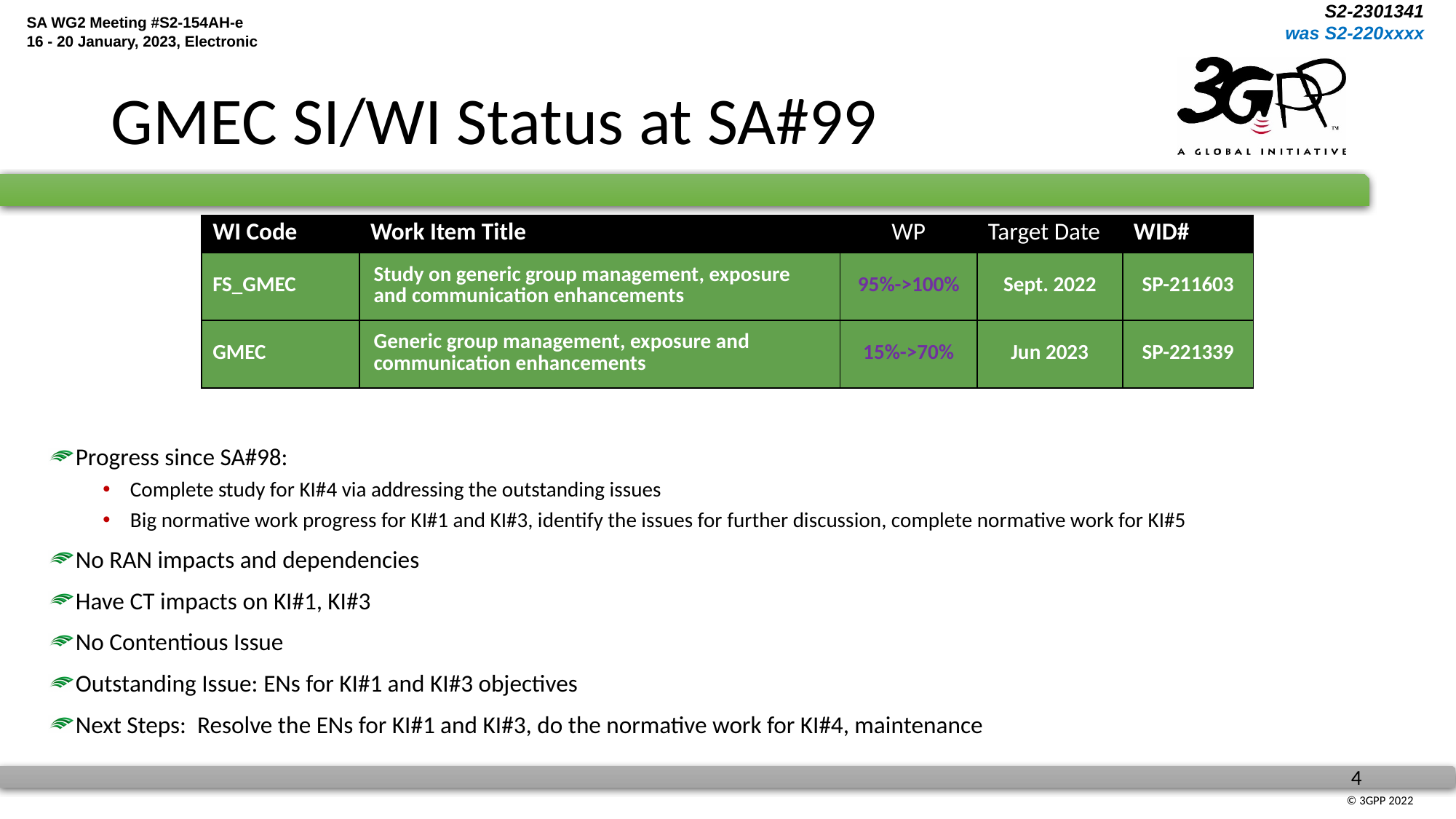

# GMEC SI/WI Status at SA#99
| WI Code | Work Item Title | WP | Target Date | WID# |
| --- | --- | --- | --- | --- |
| FS\_GMEC | Study on generic group management, exposure and communication enhancements | 95%->100% | Sept. 2022 | SP-211603 |
| GMEC | Generic group management, exposure and communication enhancements | 15%->70% | Jun 2023 | SP-221339 |
Progress since SA#98:
Complete study for KI#4 via addressing the outstanding issues
Big normative work progress for KI#1 and KI#3, identify the issues for further discussion, complete normative work for KI#5
No RAN impacts and dependencies
Have CT impacts on KI#1, KI#3
No Contentious Issue
Outstanding Issue: ENs for KI#1 and KI#3 objectives
Next Steps:  Resolve the ENs for KI#1 and KI#3, do the normative work for KI#4, maintenance